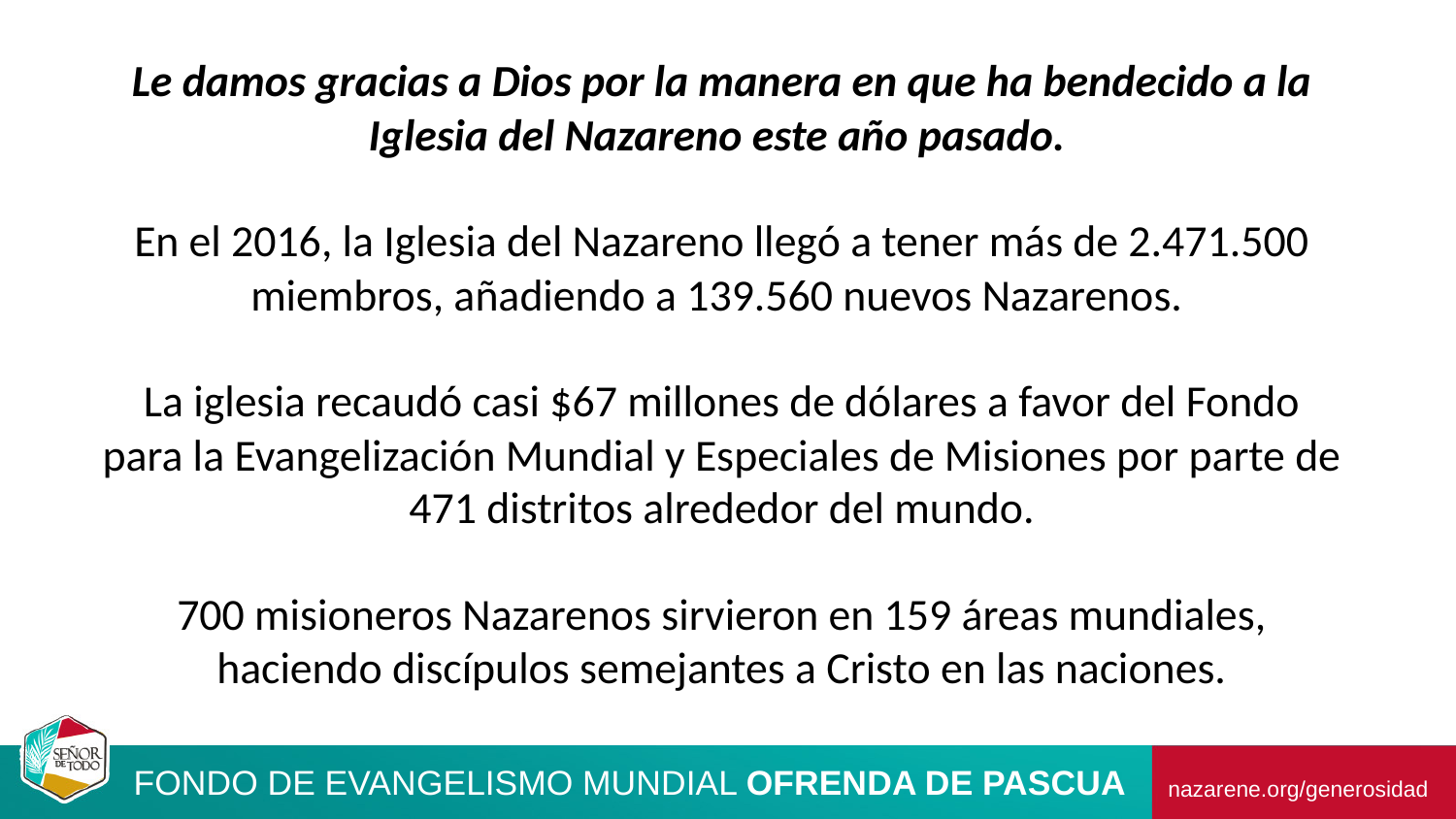

Le damos gracias a Dios por la manera en que ha bendecido a la Iglesia del Nazareno este año pasado.

En el 2016, la Iglesia del Nazareno llegó a tener más de 2.471.500 miembros, añadiendo a 139.560 nuevos Nazarenos.

La iglesia recaudó casi $67 millones de dólares a favor del Fondo para la Evangelización Mundial y Especiales de Misiones por parte de 471 distritos alrededor del mundo.

700 misioneros Nazarenos sirvieron en 159 áreas mundiales, haciendo discípulos semejantes a Cristo en las naciones.
Fondo de Evangelismo Mundial Ofrenda de Pascua
nazarene.org/generosidad